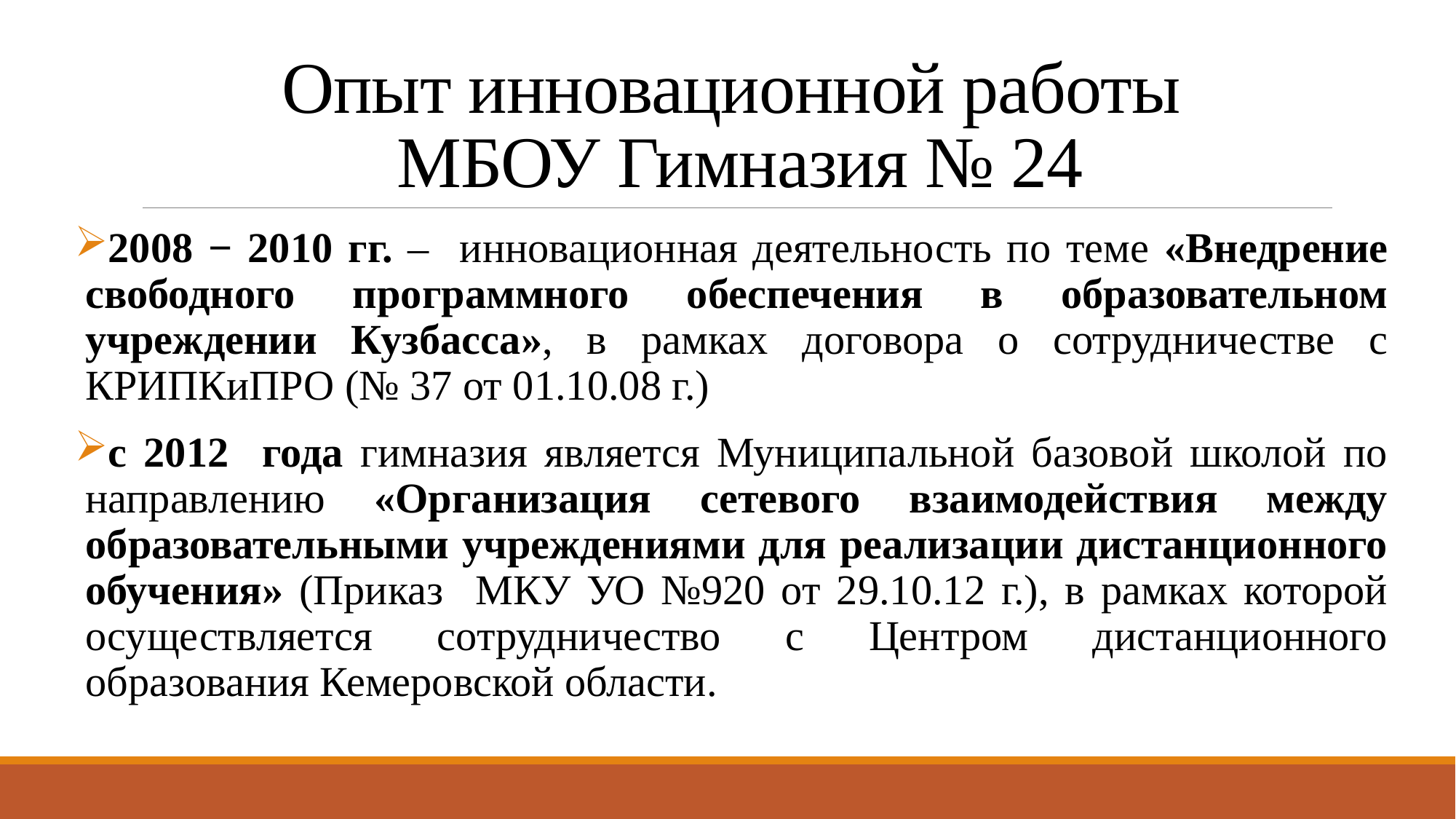

# Опыт инновационной работы МБОУ Гимназия № 24
2008 − 2010 гг. –  инновационная деятельность по теме «Внедрение свободного программного обеспечения в образовательном учреждении Кузбасса», в рамках договора о сотрудничестве с КРИПКиПРО (№ 37 от 01.10.08 г.)
с 2012  года гимназия является Муниципальной базовой школой по направлению «Организация сетевого взаимодействия между образовательными учреждениями для реализации дистанционного обучения» (Приказ  МКУ УО №920 от 29.10.12 г.), в рамках которой осуществляется сотрудничество с Центром дистанционного образования Кемеровской области.